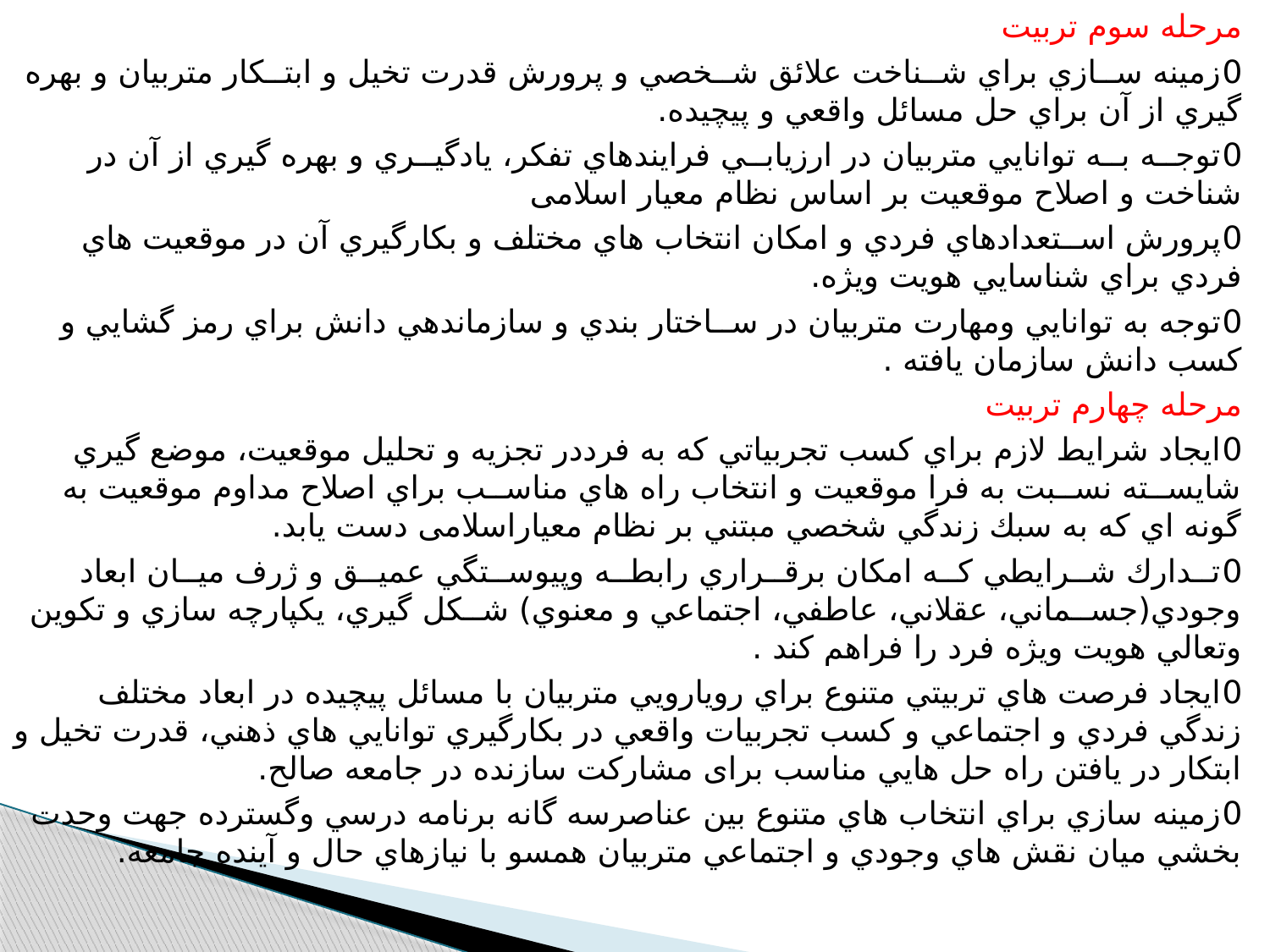

مرحله سوم تربيت
0زمينه ســازي براي شــناخت علائق شــخصي و پرورش قدرت تخيل و ابتــكار متربيان و بهره گيري از آن براي حل مسائل واقعي و پيچيده.
0توجــه بــه توانايي متربيان در ارزيابــي فرايندهاي تفكر، يادگيــري و بهره گيري از آن در شناخت و اصلاح موقعيت بر اساس نظام معيار اسلامی
0پرورش اســتعدادهاي فردي و امكان انتخاب هاي مختلف و بكارگيري آن در موقعيت هاي فردي براي شناسايي هويت ويژه.
0توجه به توانايي ومهارت متربيان در ســاختار بندي و سازماندهي دانش براي رمز گشايي و كسب دانش سازمان يافته .
مرحله چهارم تربيت
0ايجاد شرايط لازم براي كسب تجربياتي كه به فرددر تجزيه و تحليل موقعيت، موضع گيري شايســته نســبت به فرا موقعيت و انتخاب راه هاي مناســب براي اصلاح مداوم موقعيت به گونه اي كه به سبك زندگي شخصي مبتني بر نظام معياراسلامی دست يابد.
0تــدارك شــرايطي كــه امكان برقــراري رابطــه وپيوســتگي عميــق و ژرف ميــان ابعاد وجودي(جســماني، عقلاني، عاطفي، اجتماعي و معنوي) شــكل گيري، يكپارچه سازي و تکوين وتعالي هويت ويژه فرد را فراهم كند .
0ايجاد فرصت هاي تربيتي متنوع براي رويارويي متربيان با مسائل پيچيده در ابعاد مختلف زندگي فردي و اجتماعي و کسب تجربيات واقعي در بکارگيري توانايي هاي ذهني، قدرت تخيل و ابتكار در يافتن راه حل هايي مناسب برای مشارکت سازنده در جامعه صالح.
0زمينه سازي براي انتخاب هاي متنوع بين عناصرسه گانه برنامه درسي وگسترده جهت وحدت بخشي ميان نقش هاي وجودي و اجتماعي متربيان همسو با نيازهاي حال و آينده جامعه.